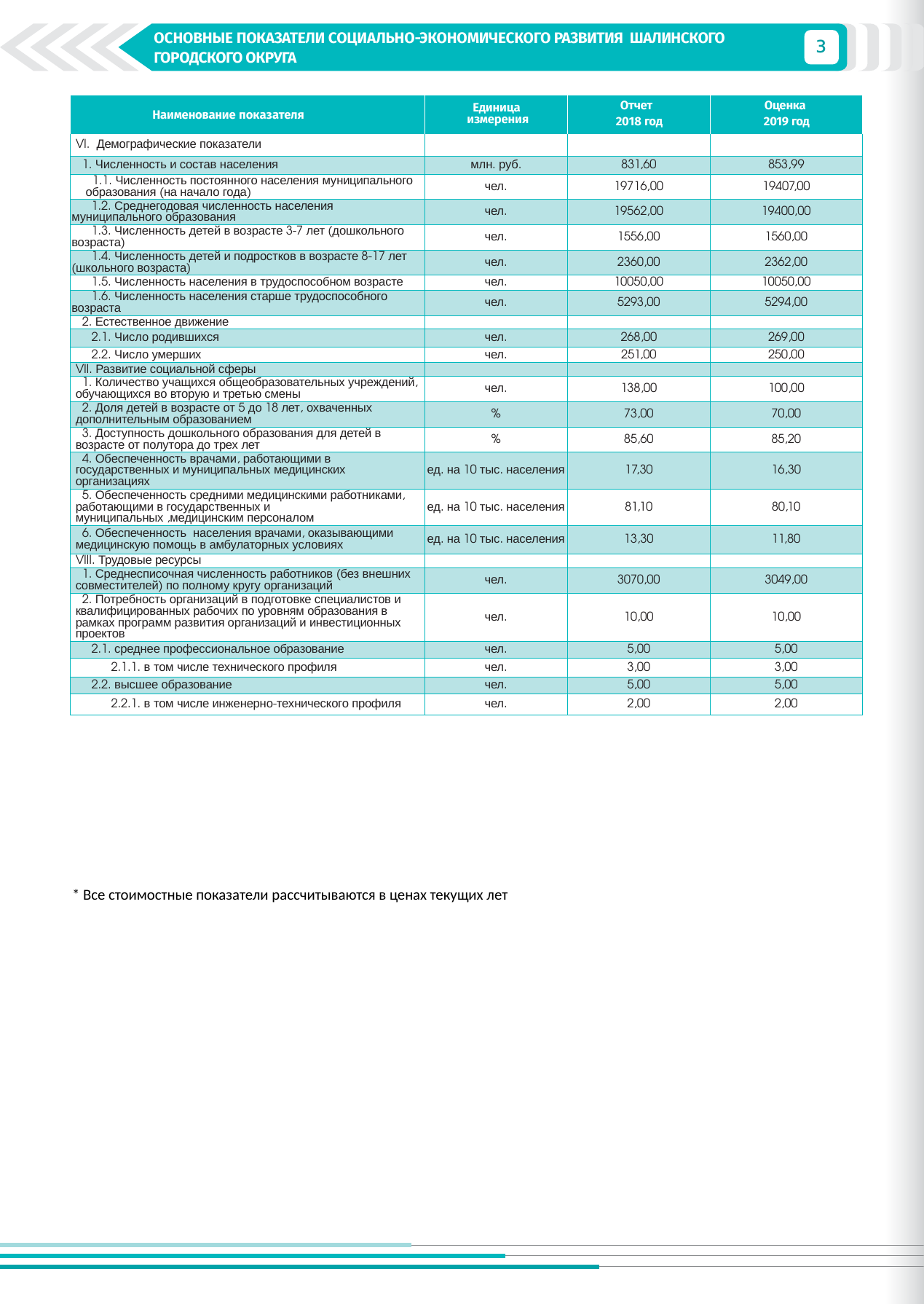

3

ОСНОВНЫЕ ПОКАЗАТЕЛИ СОЦИАЛЬНО-ЭКОНОМИЧЕСКОГО РАЗВИТИЯ  ШАЛИНСКОГО ГОРОДСКОГО ОКРУГА

| Наименование показателя | Единица измерения | Отчет 2018 год | Оценка 2019 год |
| --- | --- | --- | --- |
| VI. Демографические показатели |  |  |  |
| 1. Численность и состав населения | млн. руб. | 831,60 | 853,99 |
| 1.1. Численность постоянного населения муниципального образования (на начало года) | чел. | 19716,00 | 19407,00 |
| 1.2. Среднегодовая численность населения муниципального образования | чел. | 19562,00 | 19400,00 |
| 1.3. Численность детей в возрасте 3-7 лет (дошкольного возраста) | чел. | 1556,00 | 1560,00 |
| 1.4. Численность детей и подростков в возрасте 8-17 лет (школьного возраста) | чел. | 2360,00 | 2362,00 |
| 1.5. Численность населения в трудоспособном возрасте | чел. | 10050,00 | 10050,00 |
| 1.6. Численность населения старше трудоспособного возраста | чел. | 5293,00 | 5294,00 |
| 2. Естественное движение |  |  |  |
| 2.1. Число родившихся | чел. | 268,00 | 269,00 |
| 2.2. Число умерших | чел. | 251,00 | 250,00 |
| VII. Развитие социальной сферы |  |  |  |
| 1. Количество учащихся общеобразовательных учреждений, обучающихся во вторую и третью смены | чел. | 138,00 | 100,00 |
| 2. Доля детей в возрасте от 5 до 18 лет, охваченных дополнительным образованием | % | 73,00 | 70,00 |
| 3. Доступность дошкольного образования для детей в возрасте от полутора до трех лет | % | 85,60 | 85,20 |
| 4. Обеспеченность врачами, работающими в государственных и муниципальных медицинских организациях | ед. на 10 тыс. населения | 17,30 | 16,30 |
| 5. Обеспеченность средними медицинскими работниками, работающими в государственных и муниципальных ,медицинским персоналом | ед. на 10 тыс. населения | 81,10 | 80,10 |
| 6. Обеспеченность населения врачами, оказывающими медицинскую помощь в амбулаторных условиях | ед. на 10 тыс. населения | 13,30 | 11,80 |
| VIII. Трудовые ресурсы |  |  |  |
| 1. Среднесписочная численность работников (без внешних совместителей) по полному кругу организаций | чел. | 3070,00 | 3049,00 |
| 2. Потребность организаций в подготовке специалистов и квалифицированных рабочих по уровням образования в рамках программ развития организаций и инвестиционных проектов | чел. | 10,00 | 10,00 |
| 2.1. среднее профессиональное образование | чел. | 5,00 | 5,00 |
| 2.1.1. в том числе технического профиля | чел. | 3,00 | 3,00 |
| 2.2. высшее образование | чел. | 5,00 | 5,00 |
| 2.2.1. в том числе инженерно-технического профиля | чел. | 2,00 | 2,00 |
* Все стоимостные показатели рассчитываются в ценах текущих лет